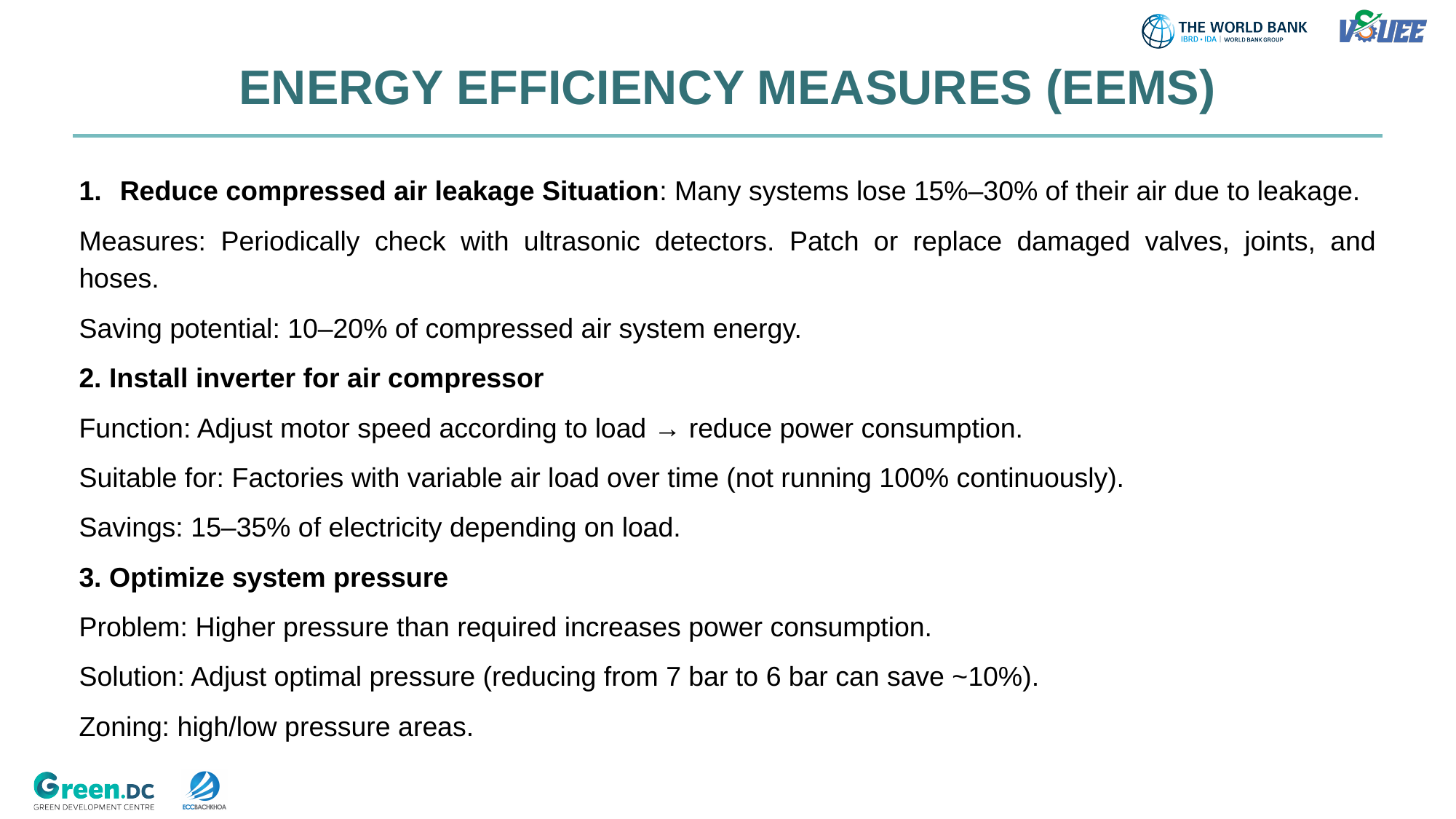

ENERGY EFFICIENCY MEASURES (EEMS)
Reduce compressed air leakage Situation: Many systems lose 15%–30% of their air due to leakage.
Measures: Periodically check with ultrasonic detectors. Patch or replace damaged valves, joints, and hoses.
Saving potential: 10–20% of compressed air system energy.
2. Install inverter for air compressor
Function: Adjust motor speed according to load → reduce power consumption.
Suitable for: Factories with variable air load over time (not running 100% continuously).
Savings: 15–35% of electricity depending on load.
3. Optimize system pressure
Problem: Higher pressure than required increases power consumption.
Solution: Adjust optimal pressure (reducing from 7 bar to 6 bar can save ~10%).
Zoning: high/low pressure areas.